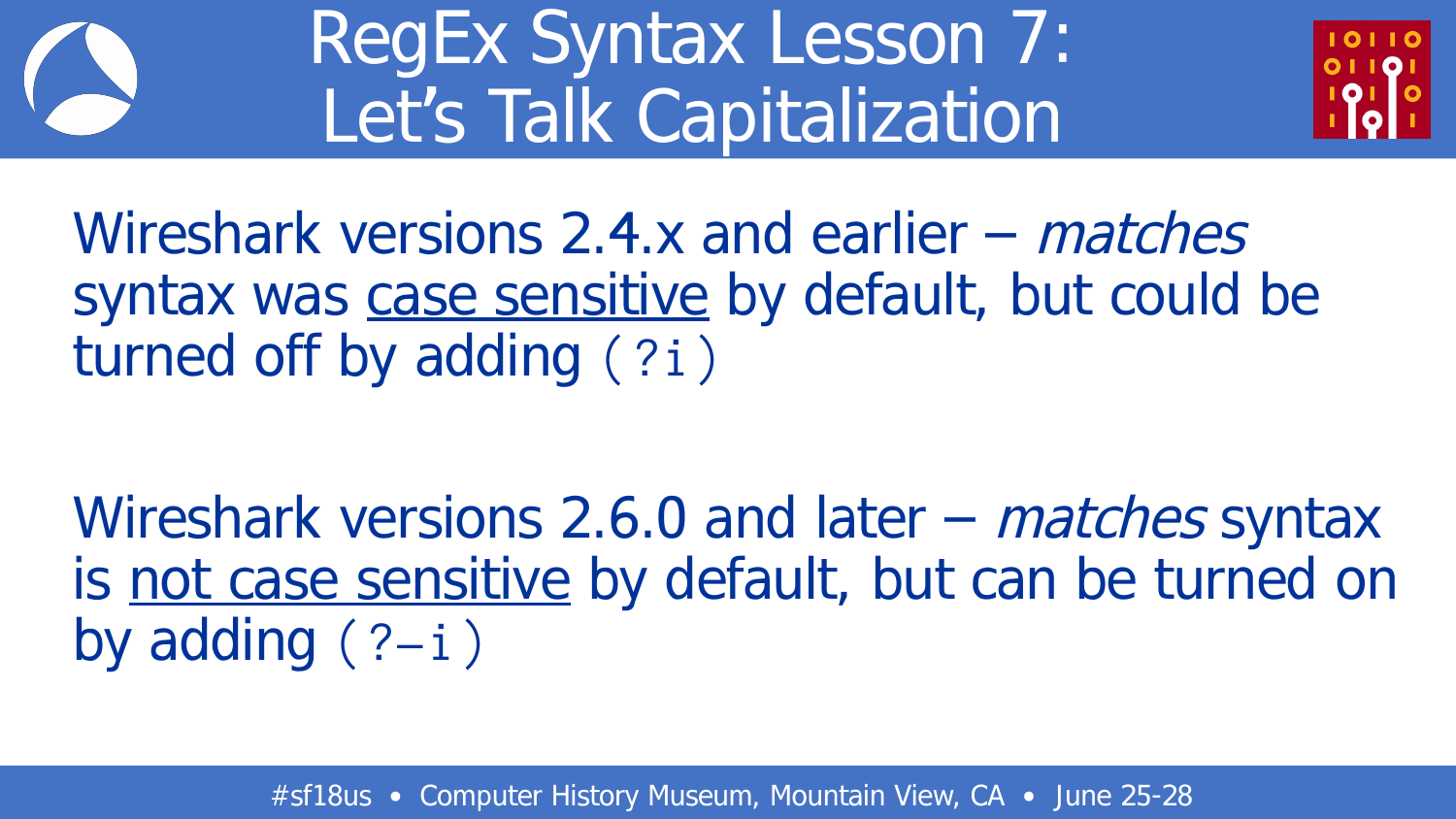

# RegEx Syntax Lesson 7: Let’s Talk Capitalization
Wireshark versions 2.4.x and earlier – matches syntax was case sensitive by default, but could be turned off by adding (?i)

Wireshark versions 2.6.0 and later – matches syntax is not case sensitive by default, but can be turned on by adding (?-i)